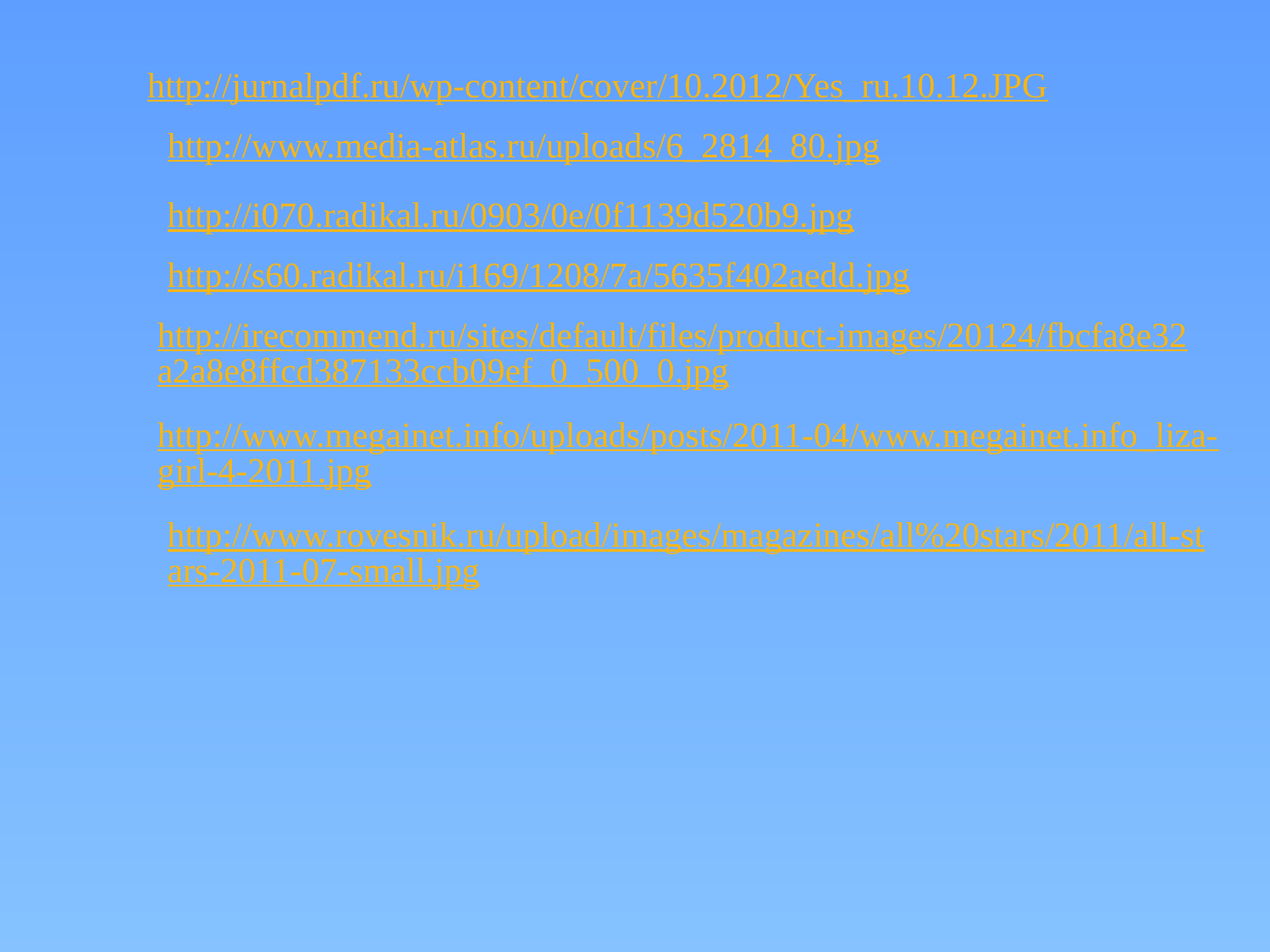

http://jurnalpdf.ru/wp-content/cover/10.2012/Yes_ru.10.12.JPG

http://www.media-atlas.ru/uploads/6_2814_80.jpg

http://i070.radikal.ru/0903/0e/0f1139d520b9.jpg

http://s60.radikal.ru/i169/1208/7a/5635f402aedd.jpg

http://irecommend.ru/sites/default/files/product-images/20124/fbcfa8e32a2a8e8ffcd387133ccb09ef_0_500_0.jpg

http://www.megainet.info/uploads/posts/2011-04/www.megainet.info_liza-girl-4-2011.jpg

http://www.rovesnik.ru/upload/images/magazines/all%20stars/2011/all-stars-2011-07-small.jpg